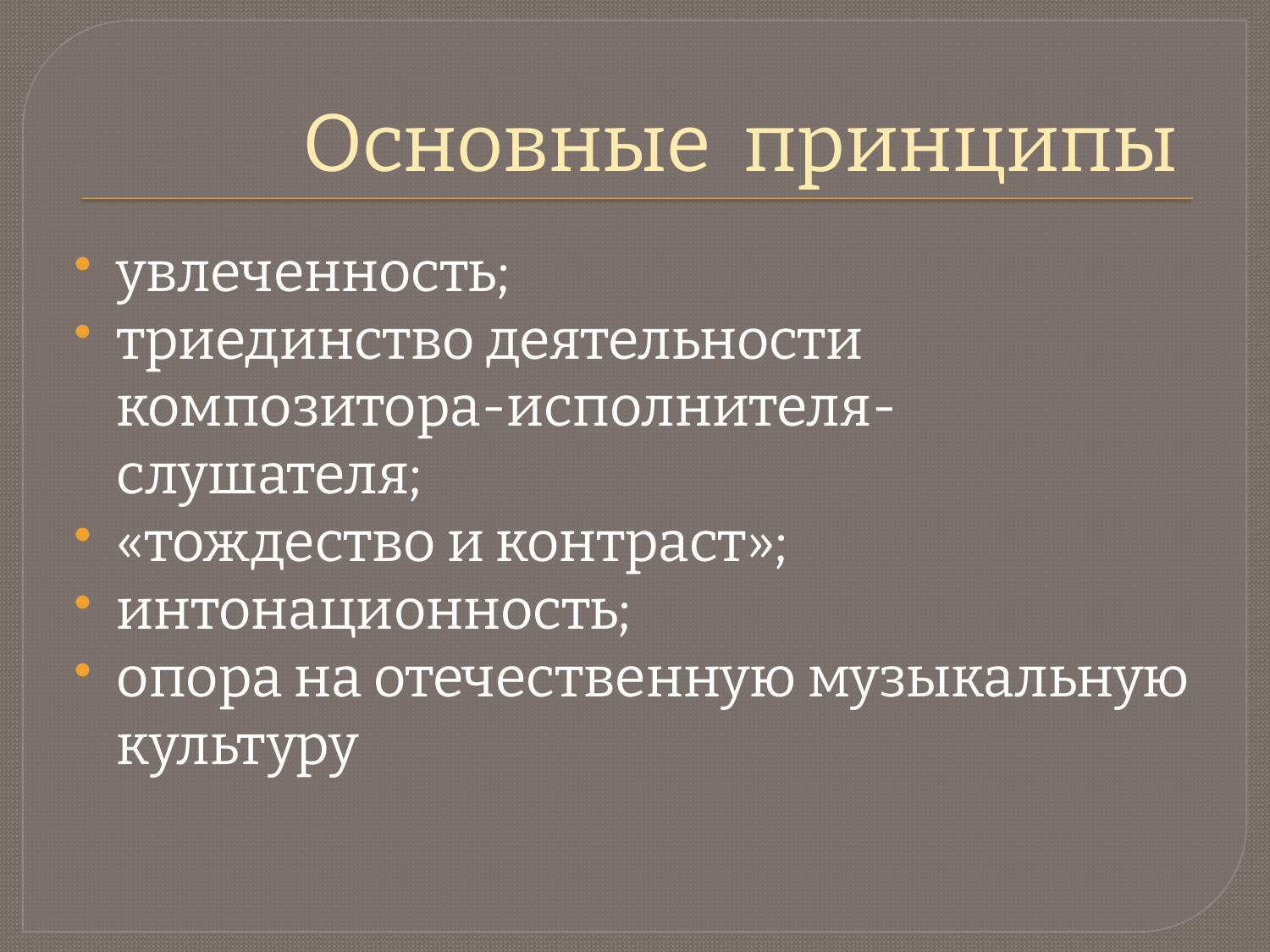

# Основные  принципы
увлеченность;
триединство деятельности композитора-исполнителя-слушателя;
«тождество и контраст»;
интонационность;
опора на отечественную музыкальную культуру